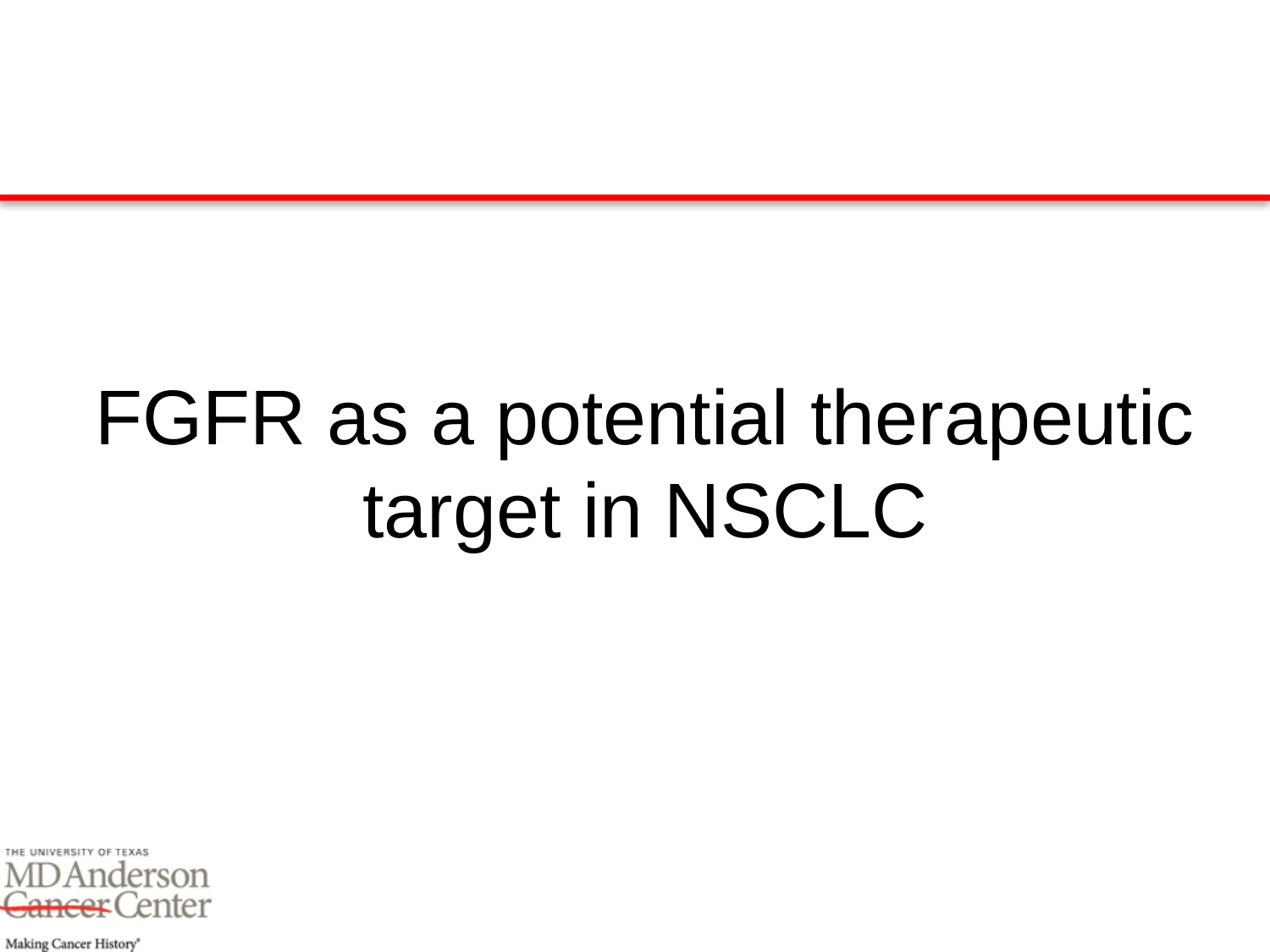

# FGFR as a potential therapeutic target in NSCLC